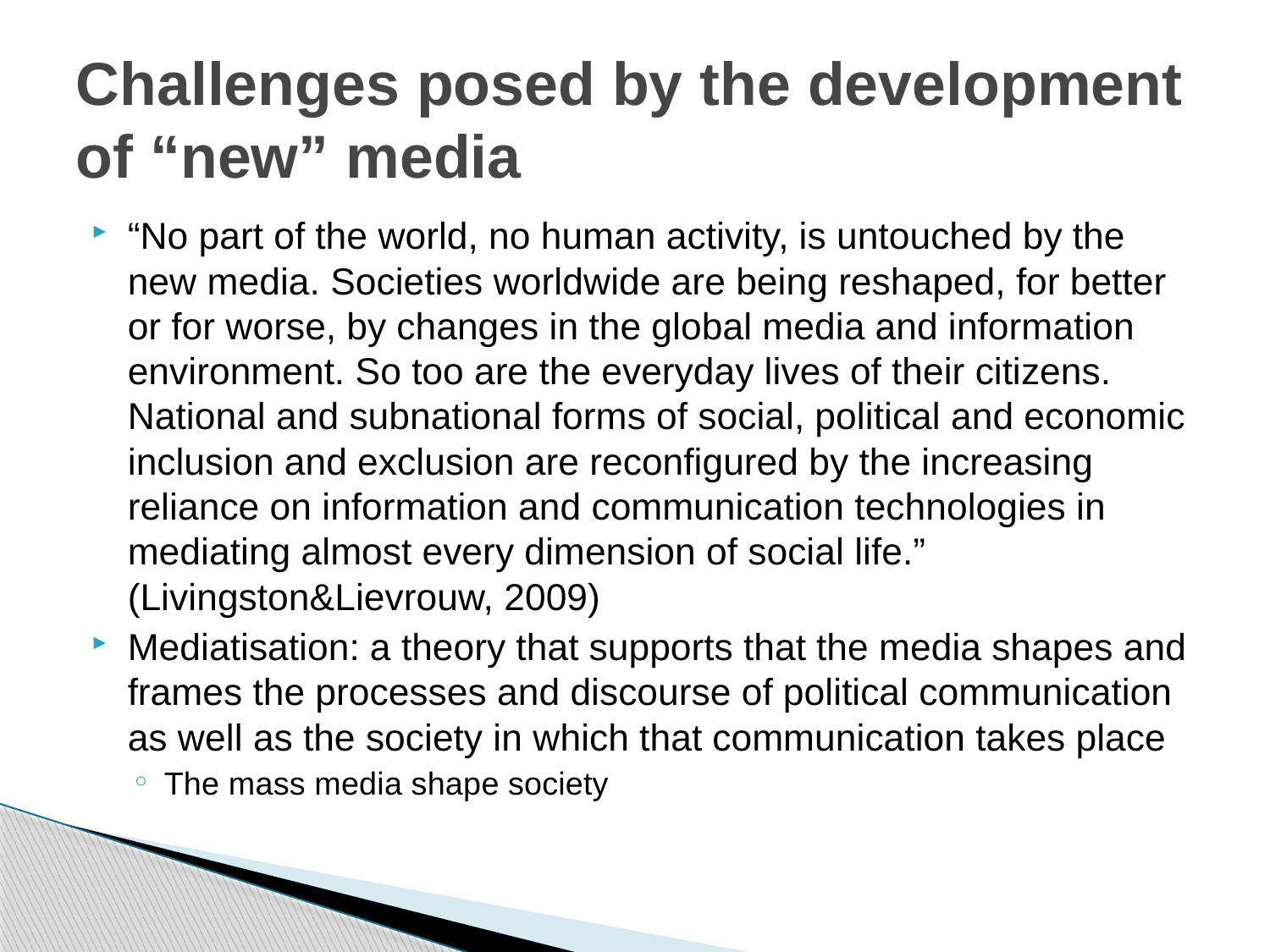

# Challenges posed by the development of “new” media
“No part of the world, no human activity, is untouched by the new media. Societies worldwide are being reshaped, for better or for worse, by changes in the global media and information environment. So too are the everyday lives of their citizens. National and subnational forms of social, political and economic inclusion and exclusion are reconfigured by the increasing reliance on information and communication technologies in mediating almost every dimension of social life.” (Livingston&Lievrouw, 2009)
Mediatisation: a theory that supports that the media shapes and frames the processes and discourse of political communication as well as the society in which that communication takes place
The mass media shape society